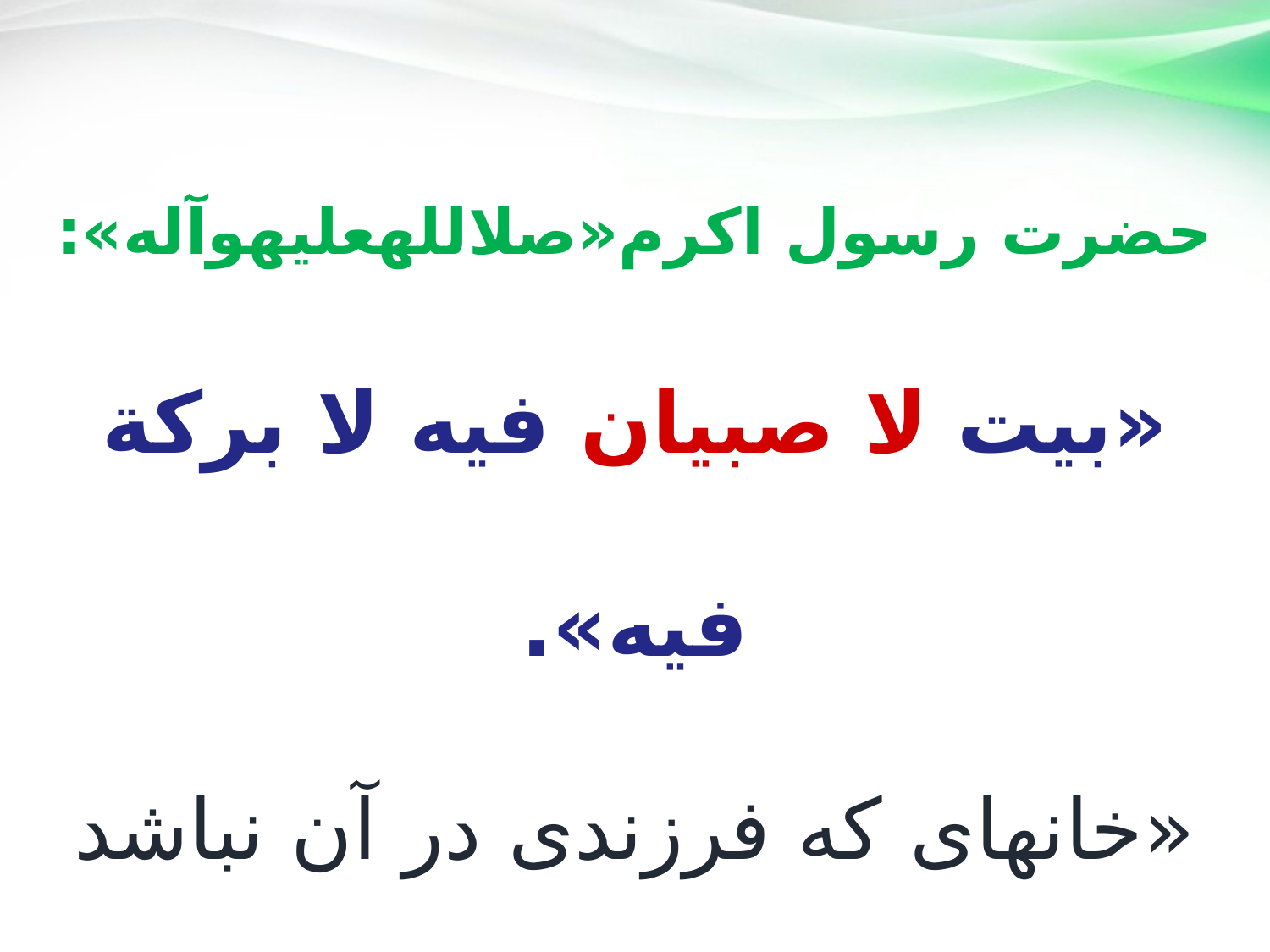

حضرت رسول اكرم«صل­الله­علیه­و­آله»:
«بيت لا صبيان‏ فيه لا بركة فيه».
«خانه­ای که فرزندی در آن نباشد برکتی در آن نیست».